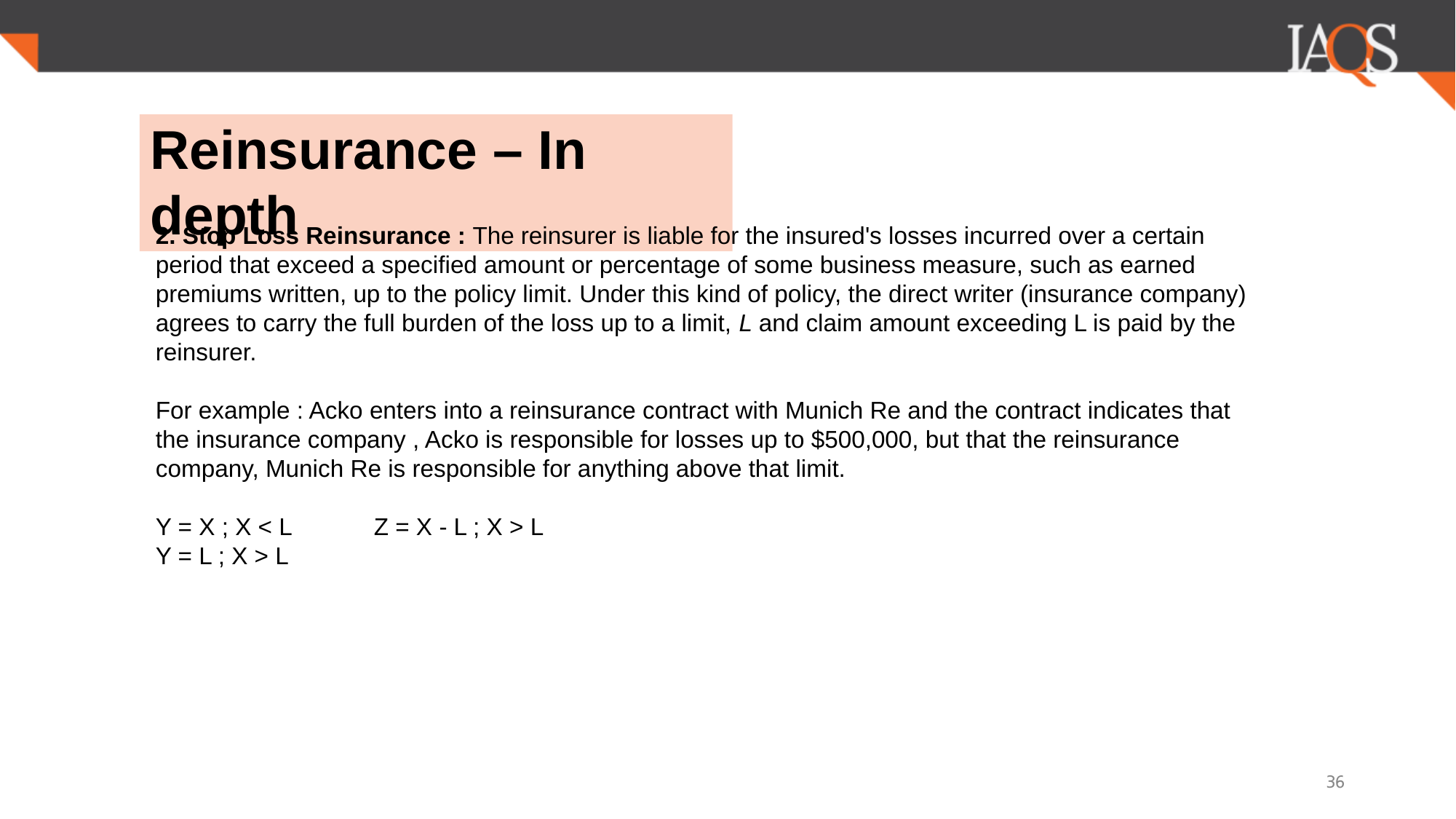

# Reinsurance – In depth
2. Stop Loss Reinsurance : The reinsurer is liable for the insured's losses incurred over a certain period that exceed a specified amount or percentage of some business measure, such as earned premiums written, up to the policy limit. Under this kind of policy, the direct writer (insurance company) agrees to carry the full burden of the loss up to a limit, L and claim amount exceeding L is paid by the reinsurer.
For example : Acko enters into a reinsurance contract with Munich Re and the contract indicates that the insurance company , Acko is responsible for losses up to $500,000, but that the reinsurance company, Munich Re is responsible for anything above that limit.
Y = X ; X < L	Z = X - L ; X > L
Y = L ; X > L
36